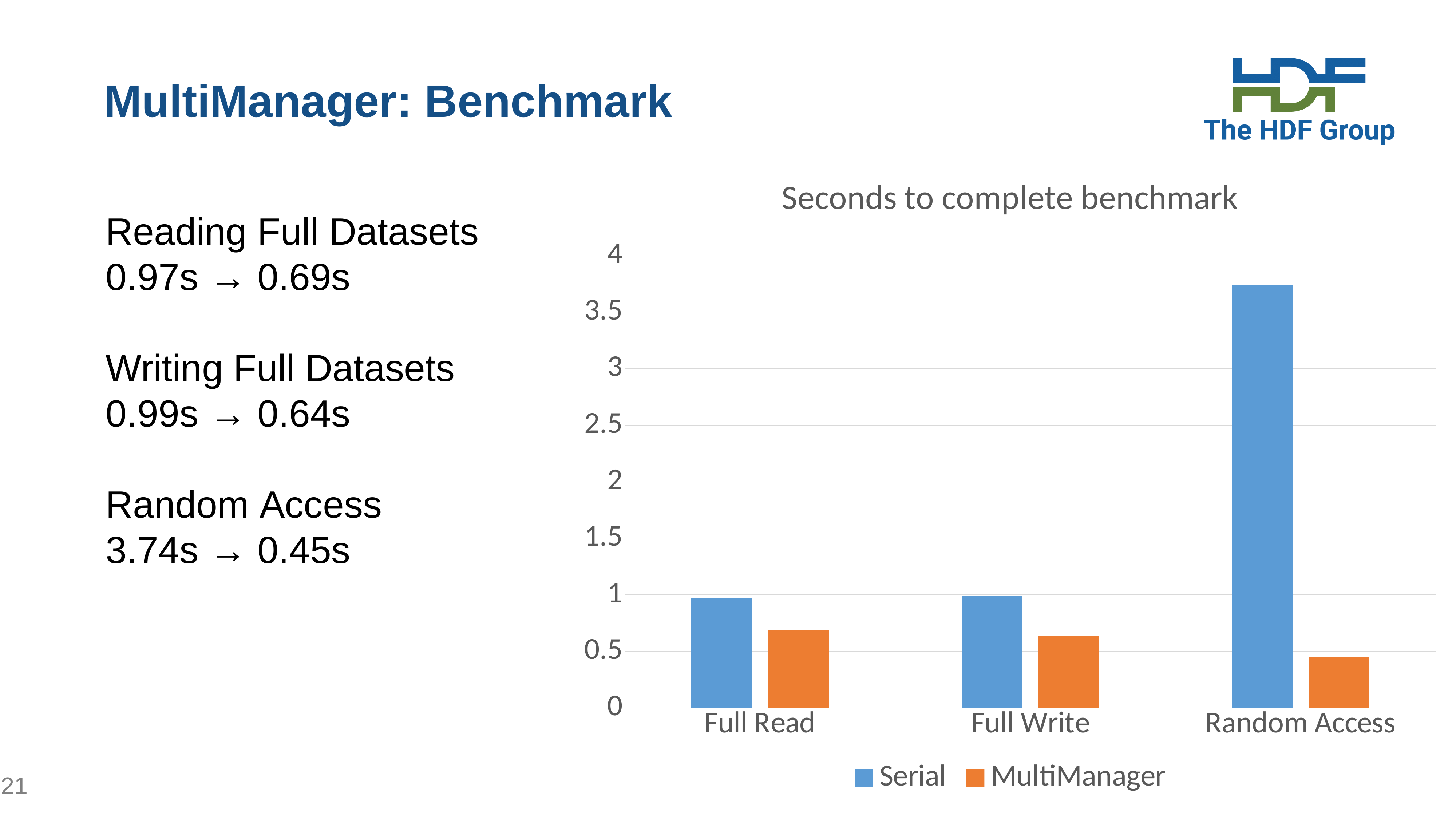

# MultiManager: Benchmark

### Chart: Seconds to complete benchmark

| Category | Serial | MultiManager |
|---|---|---|
| Full Read | 0.97 | 0.69 |
| Full Write | 0.99 | 0.64 |
| Random Access | 3.74 | 0.45 |
Reading Full Datasets
0.97s → 0.69s

Writing Full Datasets
0.99s → 0.64s

Random Access
3.74s → 0.45s